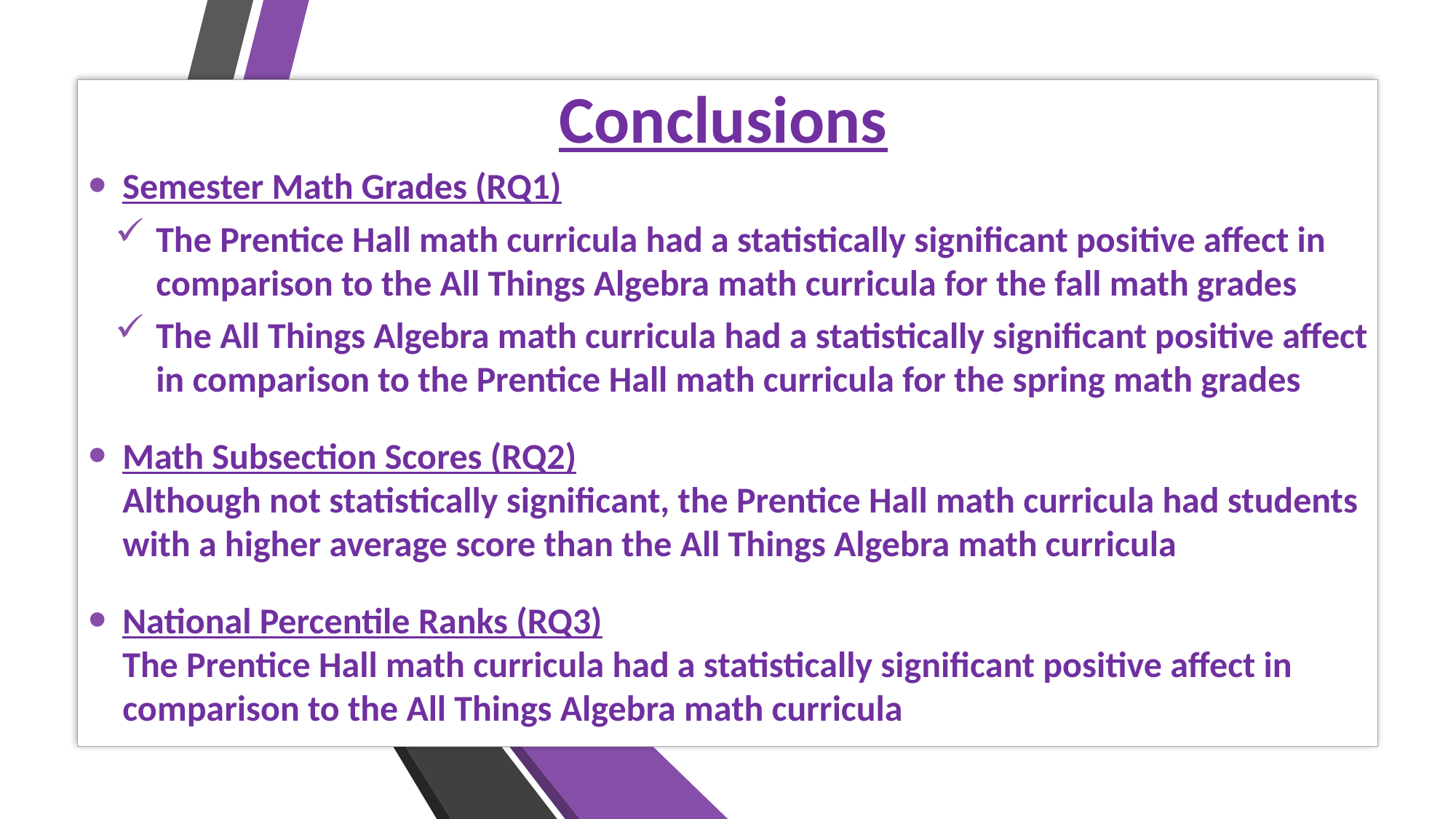

# Conclusions

Semester Math Grades (RQ1)
The Prentice Hall math curricula had a statistically significant positive affect in comparison to the All Things Algebra math curricula for the fall math grades
The All Things Algebra math curricula had a statistically significant positive affect in comparison to the Prentice Hall math curricula for the spring math grades
Math Subsection Scores (RQ2)
Although not statistically significant, the Prentice Hall math curricula had students with a higher average score than the All Things Algebra math curricula
National Percentile Ranks (RQ3)
The Prentice Hall math curricula had a statistically significant positive affect in comparison to the All Things Algebra math curricula